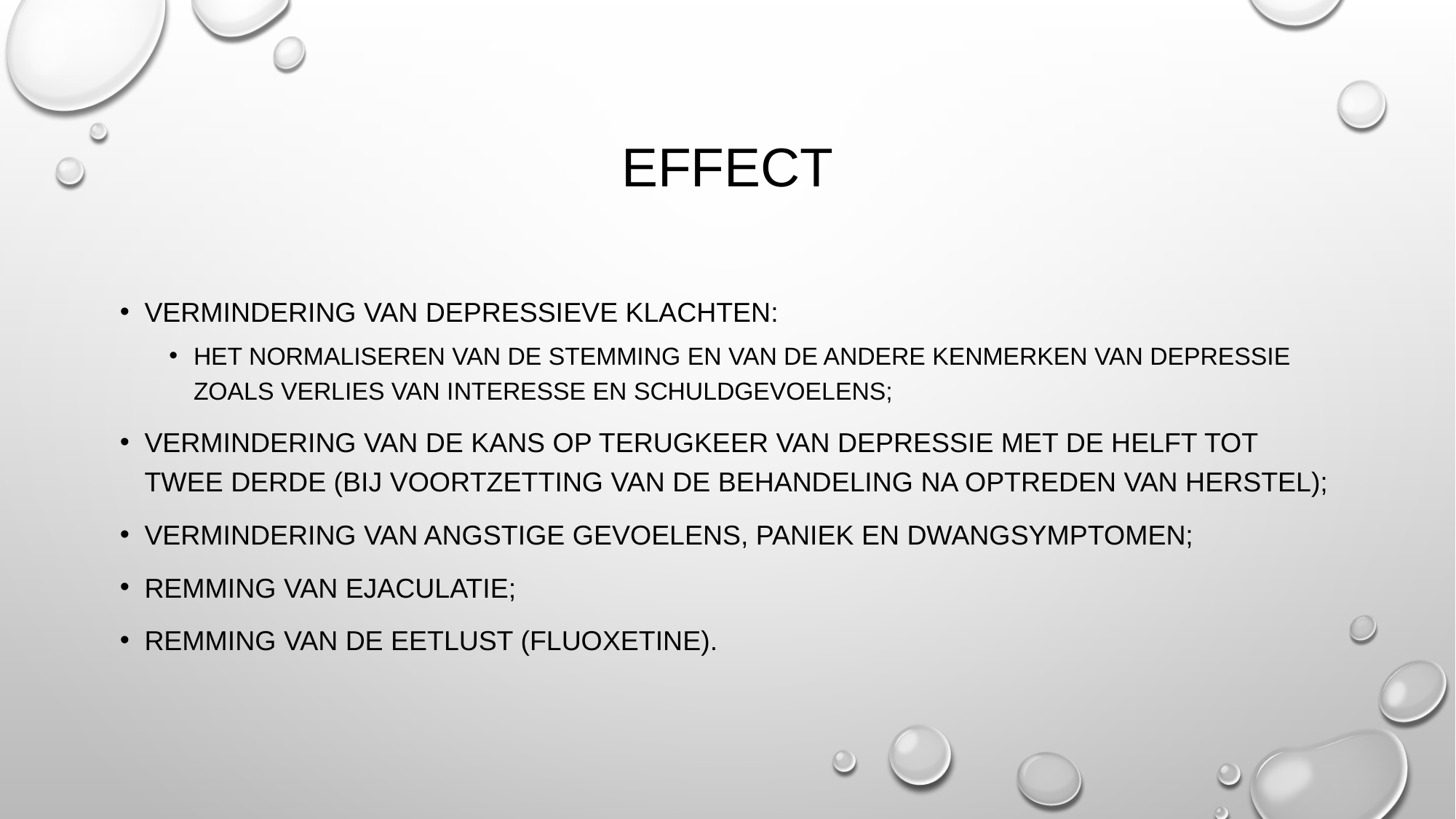

# Effect
vermindering van depressieve klachten:
het normaliseren van de stemming en van de andere kenmerken van depressie zoals verlies van interesse en schuldgevoelens;
vermindering van de kans op terugkeer van depressie met de helft tot twee derde (bij voortzetting van de behandeling na optreden van herstel);
vermindering van angstige gevoelens, paniek en dwangsymptomen;
remming van ejaculatie;
remming van de eetlust (fluoxetine).